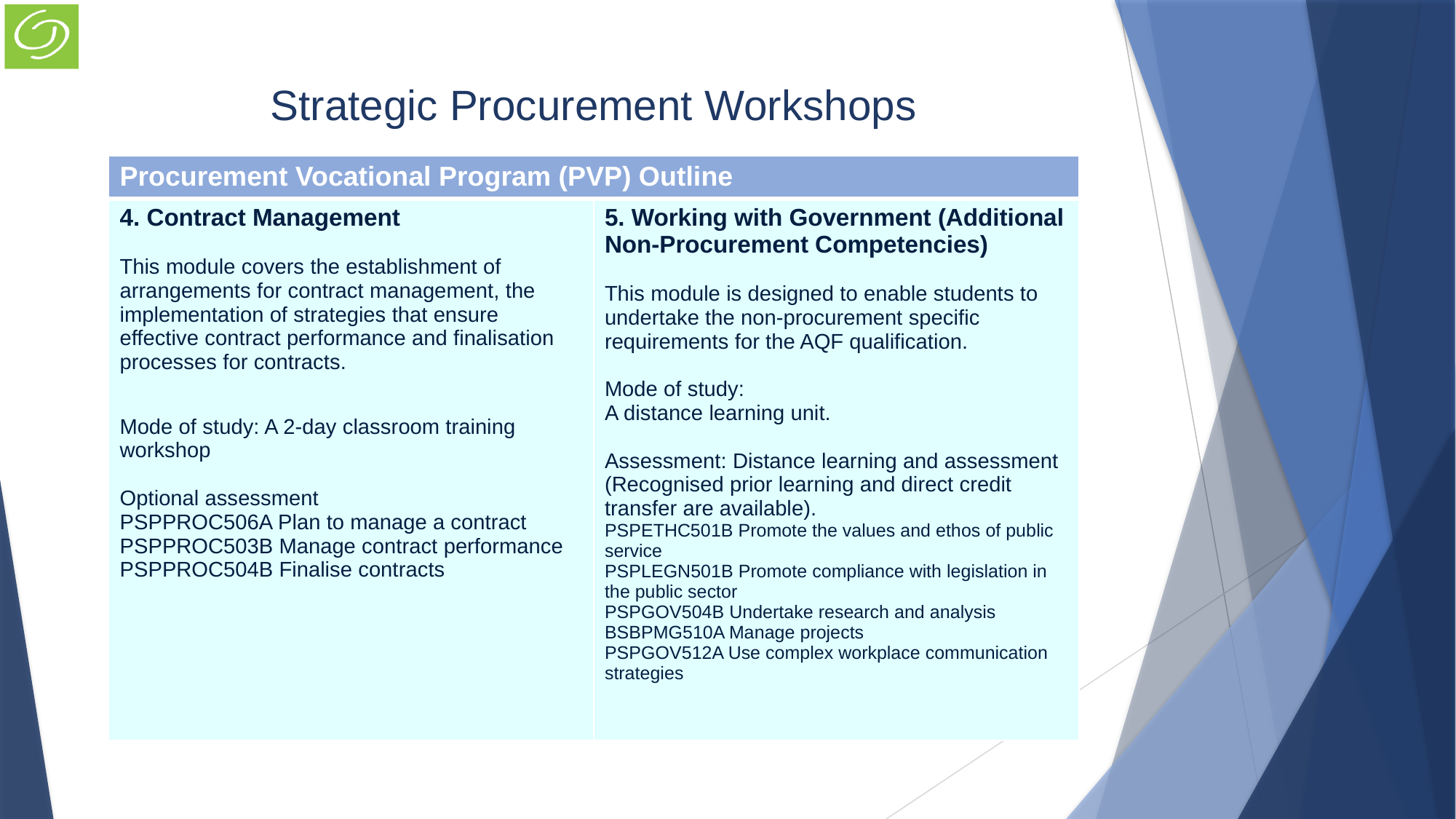

# Strategic Procurement Workshops
| Procurement Vocational Program (PVP) Outline |  |
| --- | --- |
| 4. Contract Management This module covers the establishment of arrangements for contract management, the implementation of strategies that ensure effective contract performance and finalisation processes for contracts. Mode of study: A 2-day classroom training workshop Optional assessment PSPPROC506A Plan to manage a contract PSPPROC503B Manage contract performance PSPPROC504B Finalise contracts | 5. Working with Government (Additional Non-Procurement Competencies) This module is designed to enable students to undertake the non-procurement specific requirements for the AQF qualification. Mode of study: A distance learning unit. Assessment: Distance learning and assessment (Recognised prior learning and direct credit transfer are available). PSPETHC501B Promote the values and ethos of public service PSPLEGN501B Promote compliance with legislation in the public sector PSPGOV504B Undertake research and analysis BSBPMG510A Manage projects PSPGOV512A Use complex workplace communication strategies |